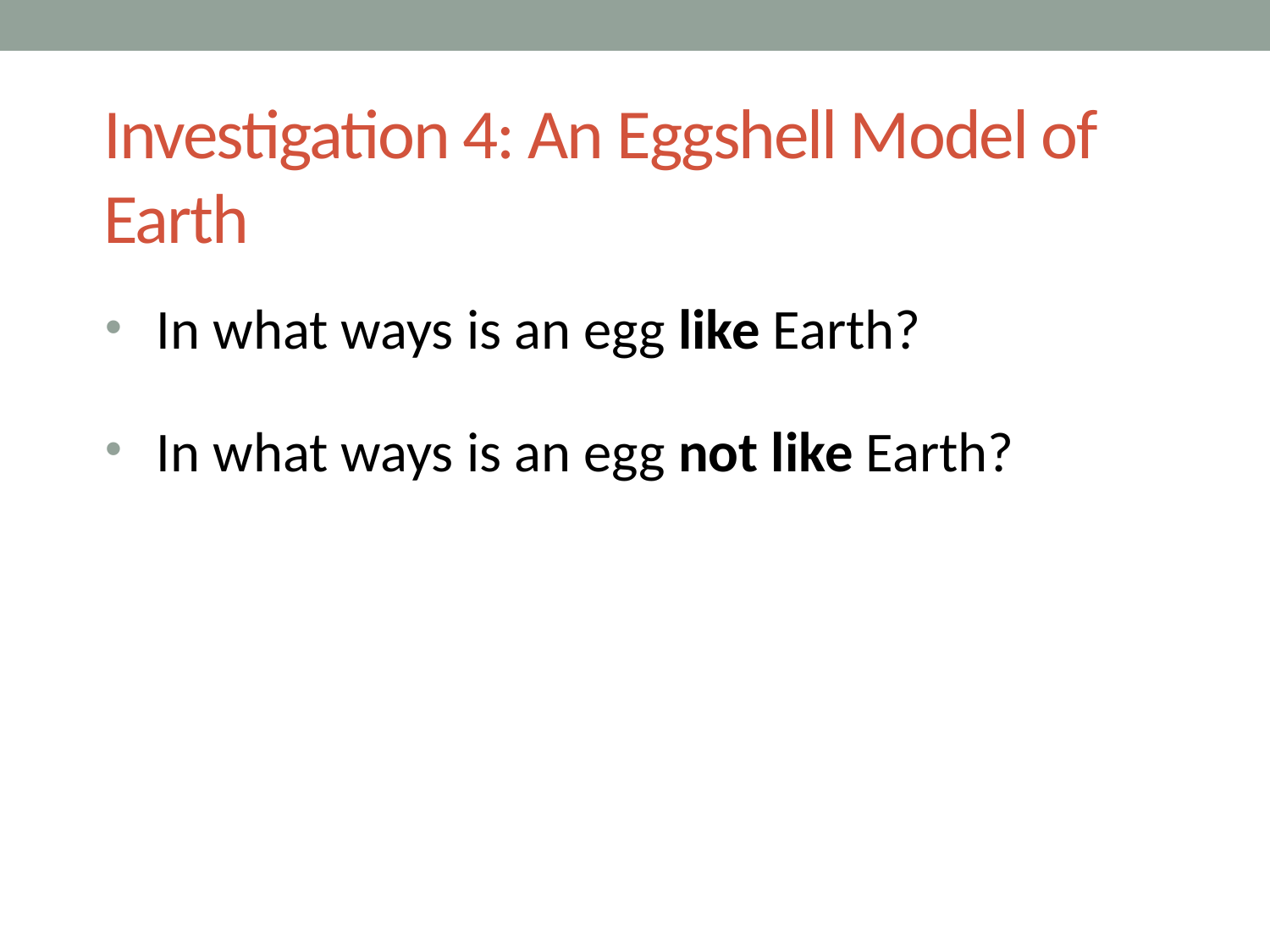

# Investigation 4: An Eggshell Model of Earth
In what ways is an egg like Earth?
In what ways is an egg not like Earth?